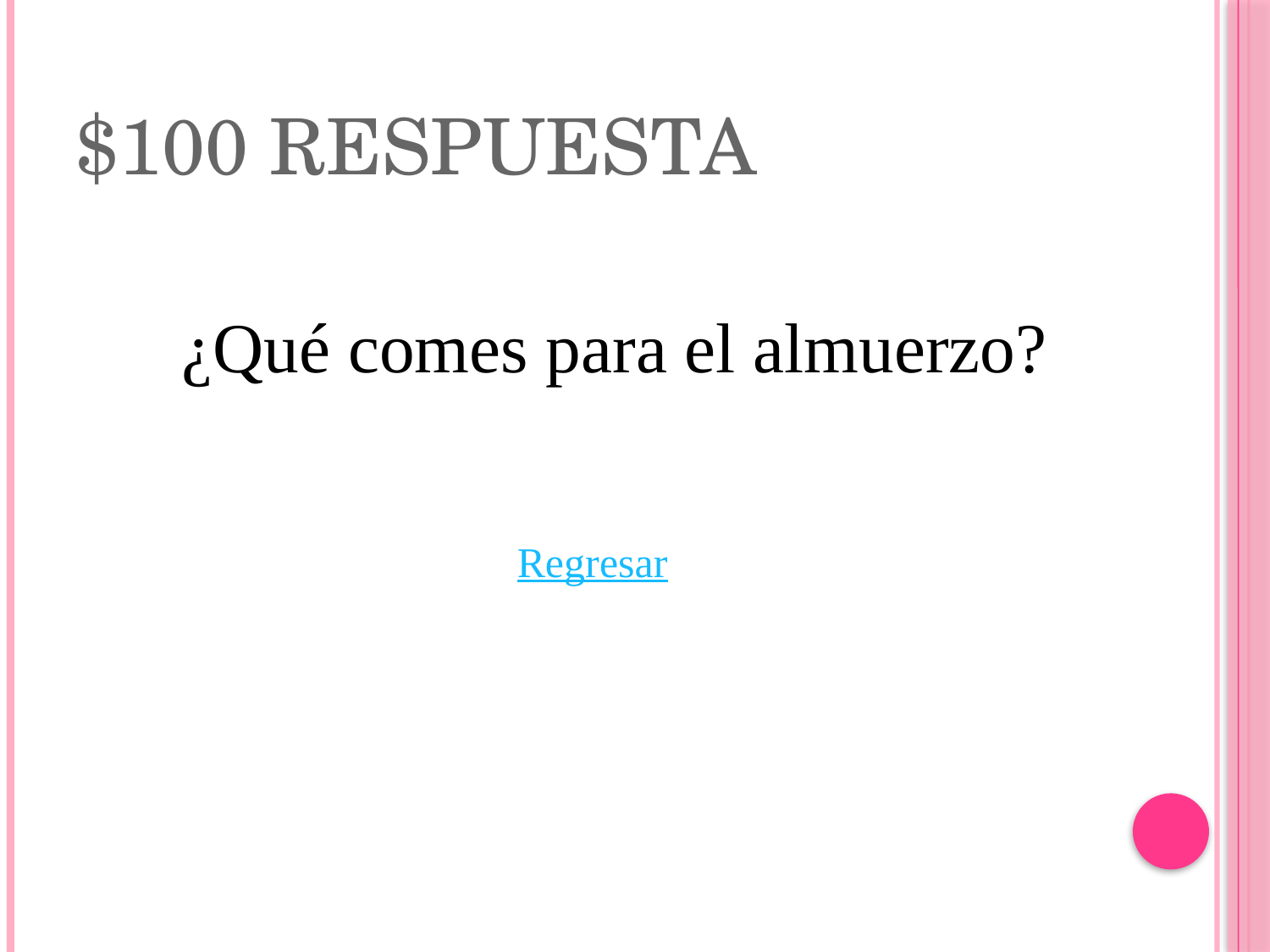

# $100 Respuesta
¿Qué comes para el almuerzo?
Regresar